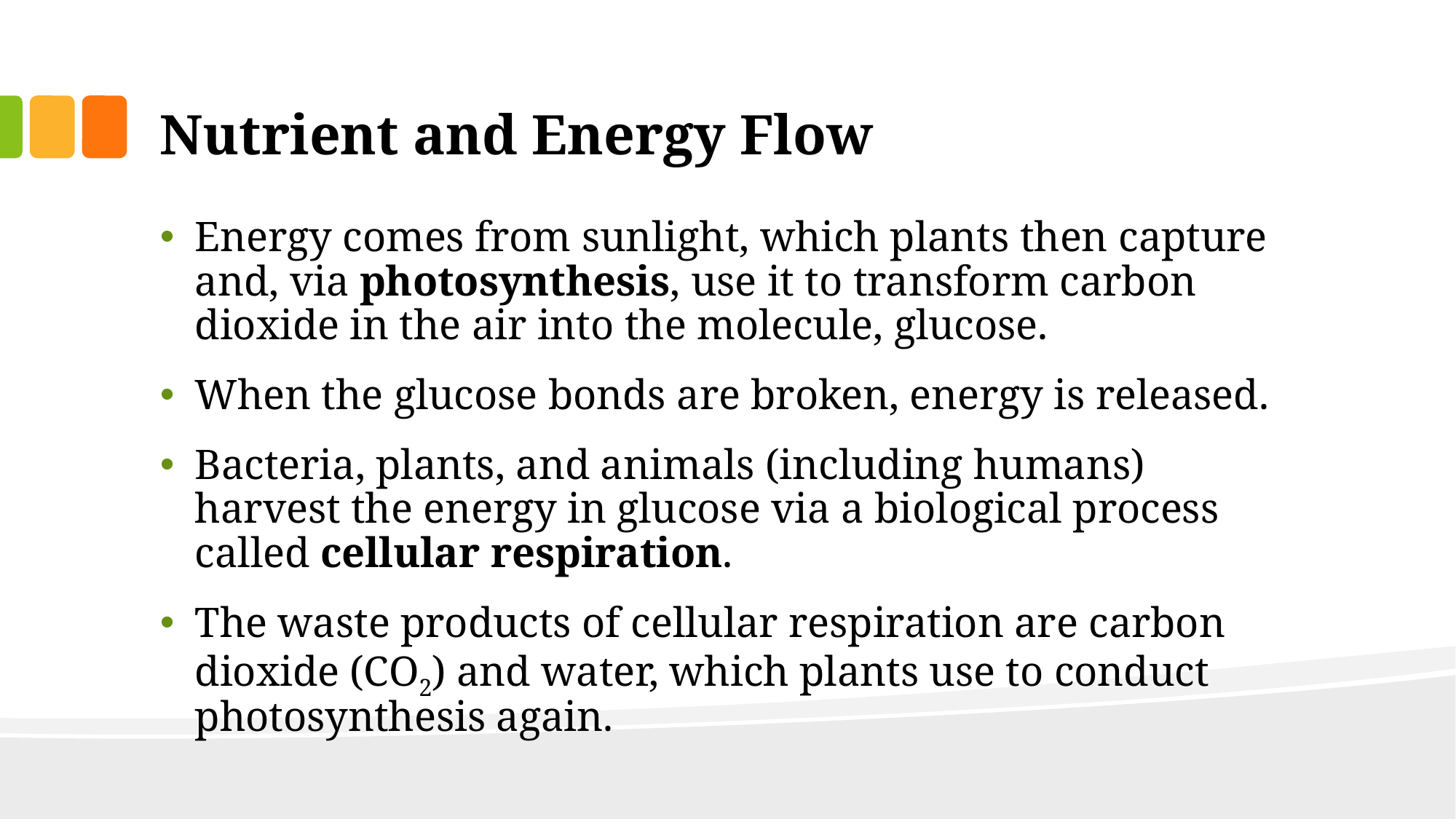

# Nutrient and Energy Flow
Energy comes from sunlight, which plants then capture and, via photosynthesis, use it to transform carbon dioxide in the air into the molecule, glucose.
When the glucose bonds are broken, energy is released.
Bacteria, plants, and animals (including humans) harvest the energy in glucose via a biological process called cellular respiration.
The waste products of cellular respiration are carbon dioxide (CO2) and water, which plants use to conduct photosynthesis again.